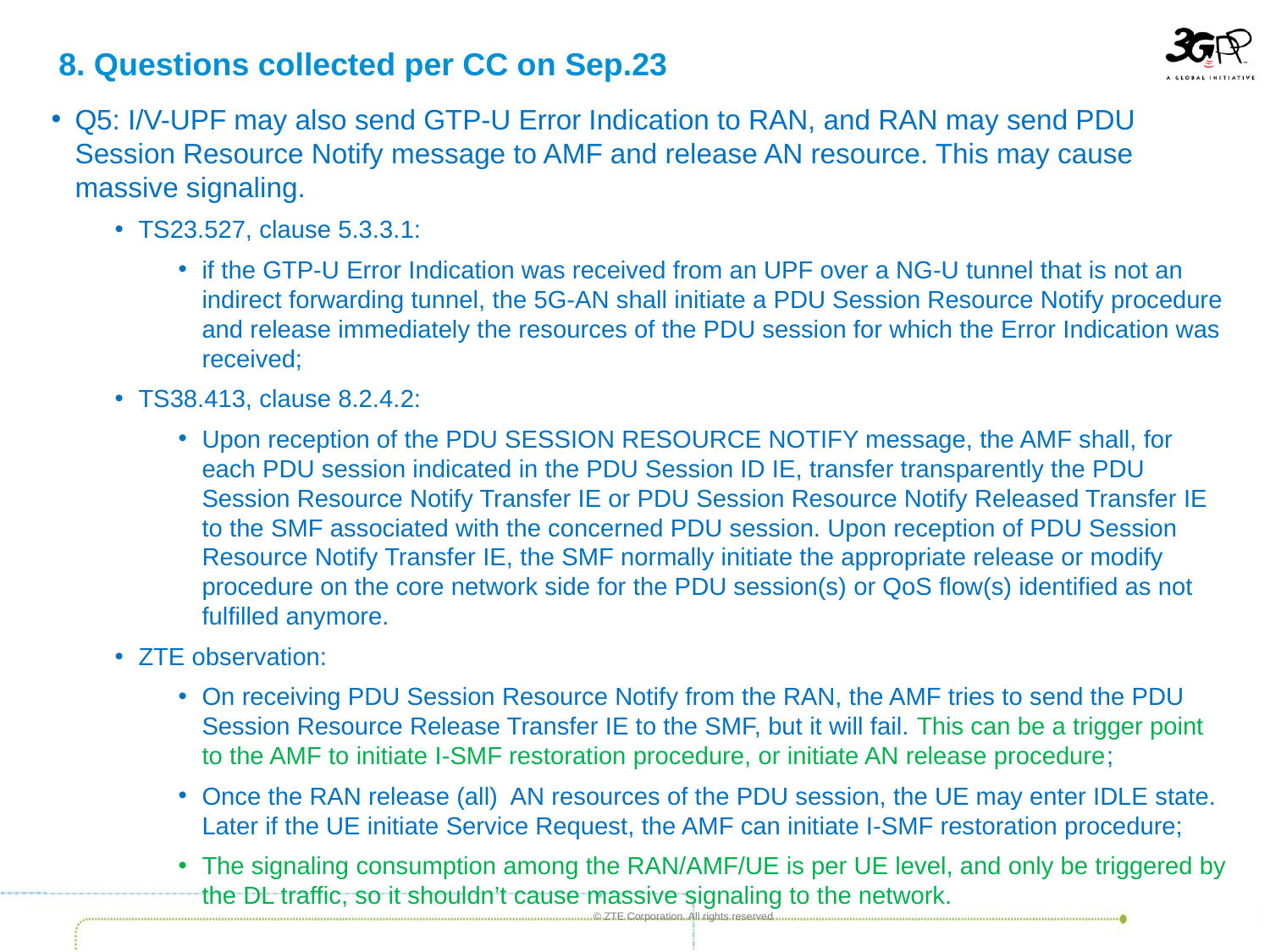

# 8. Questions collected per CC on Sep.23
Q5: I/V-UPF may also send GTP-U Error Indication to RAN, and RAN may send PDU Session Resource Notify message to AMF and release AN resource. This may cause massive signaling.
TS23.527, clause 5.3.3.1:
if the GTP-U Error Indication was received from an UPF over a NG-U tunnel that is not an indirect forwarding tunnel, the 5G-AN shall initiate a PDU Session Resource Notify procedure and release immediately the resources of the PDU session for which the Error Indication was received;
TS38.413, clause 8.2.4.2:
Upon reception of the PDU SESSION RESOURCE NOTIFY message, the AMF shall, for each PDU session indicated in the PDU Session ID IE, transfer transparently the PDU Session Resource Notify Transfer IE or PDU Session Resource Notify Released Transfer IE to the SMF associated with the concerned PDU session. Upon reception of PDU Session Resource Notify Transfer IE, the SMF normally initiate the appropriate release or modify procedure on the core network side for the PDU session(s) or QoS flow(s) identified as not fulfilled anymore.
ZTE observation:
On receiving PDU Session Resource Notify from the RAN, the AMF tries to send the PDU Session Resource Release Transfer IE to the SMF, but it will fail. This can be a trigger point to the AMF to initiate I-SMF restoration procedure, or initiate AN release procedure;
Once the RAN release (all)  AN resources of the PDU session, the UE may enter IDLE state. Later if the UE initiate Service Request, the AMF can initiate I-SMF restoration procedure;
The signaling consumption among the RAN/AMF/UE is per UE level, and only be triggered by the DL traffic, so it shouldn’t cause massive signaling to the network.